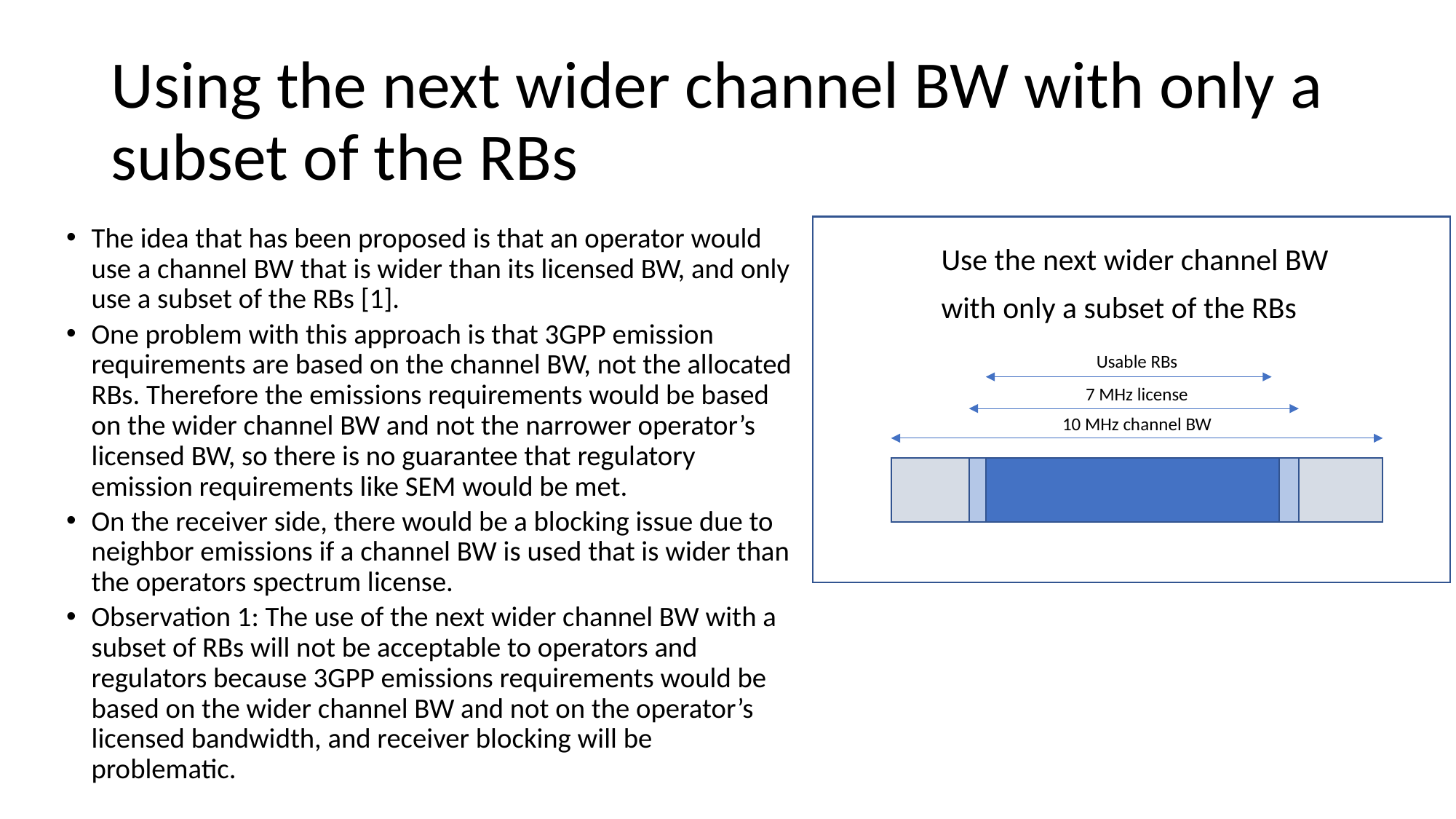

# Using the next wider channel BW with only a subset of the RBs

The idea that has been proposed is that an operator would use a channel BW that is wider than its licensed BW, and only use a subset of the RBs [1].
One problem with this approach is that 3GPP emission requirements are based on the channel BW, not the allocated RBs. Therefore the emissions requirements would be based on the wider channel BW and not the narrower operator’s licensed BW, so there is no guarantee that regulatory emission requirements like SEM would be met.
On the receiver side, there would be a blocking issue due to neighbor emissions if a channel BW is used that is wider than the operators spectrum license.
Observation 1: The use of the next wider channel BW with a subset of RBs will not be acceptable to operators and regulators because 3GPP emissions requirements would be based on the wider channel BW and not on the operator’s licensed bandwidth, and receiver blocking will be problematic.

Use the next wider channel BW
with only a subset of the RBs
Usable RBs
7 MHz license
10 MHz channel BW